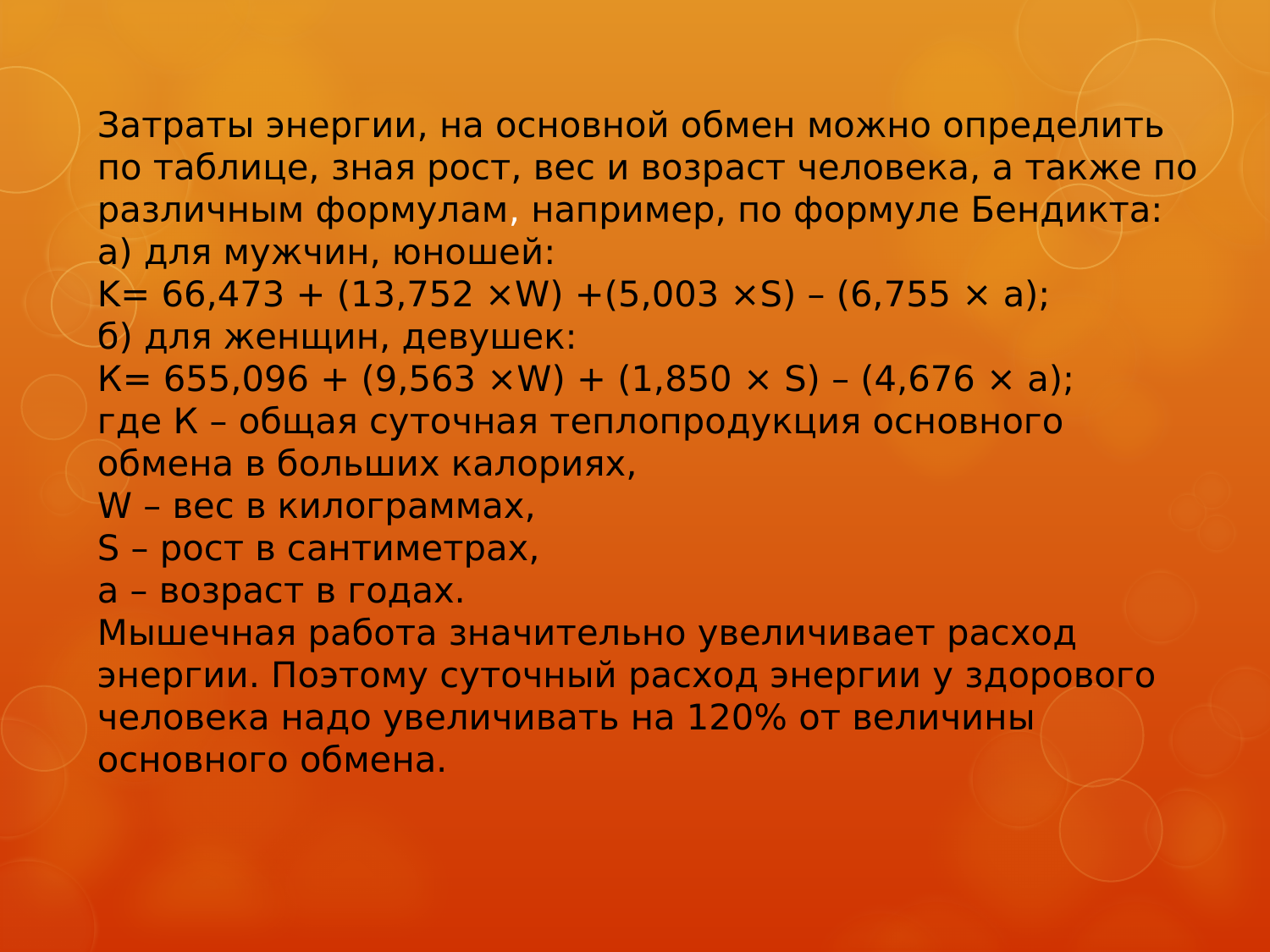

Затраты энергии, на основной обмен можно определить по таблице, зная рост, вес и возраст человека, а также по различным формулам, например, по формуле Бендикта:
а) для мужчин, юношей:
K= 66,473 + (13,752 ×W) +(5,003 ×S) – (6,755 × a);
б) для женщин, девушек:
К= 655,096 + (9,563 ×W) + (1,850 × S) – (4,676 × а);
где К – общая суточная теплопродукция основного обмена в больших калориях,
W – вес в килограммах,
S – рост в сантиметрах,
а – возраст в годах.
Мышечная работа значительно увеличивает расход энергии. Поэтому суточный расход энергии у здорового человека надо увеличивать на 120% от величины основного обмена.